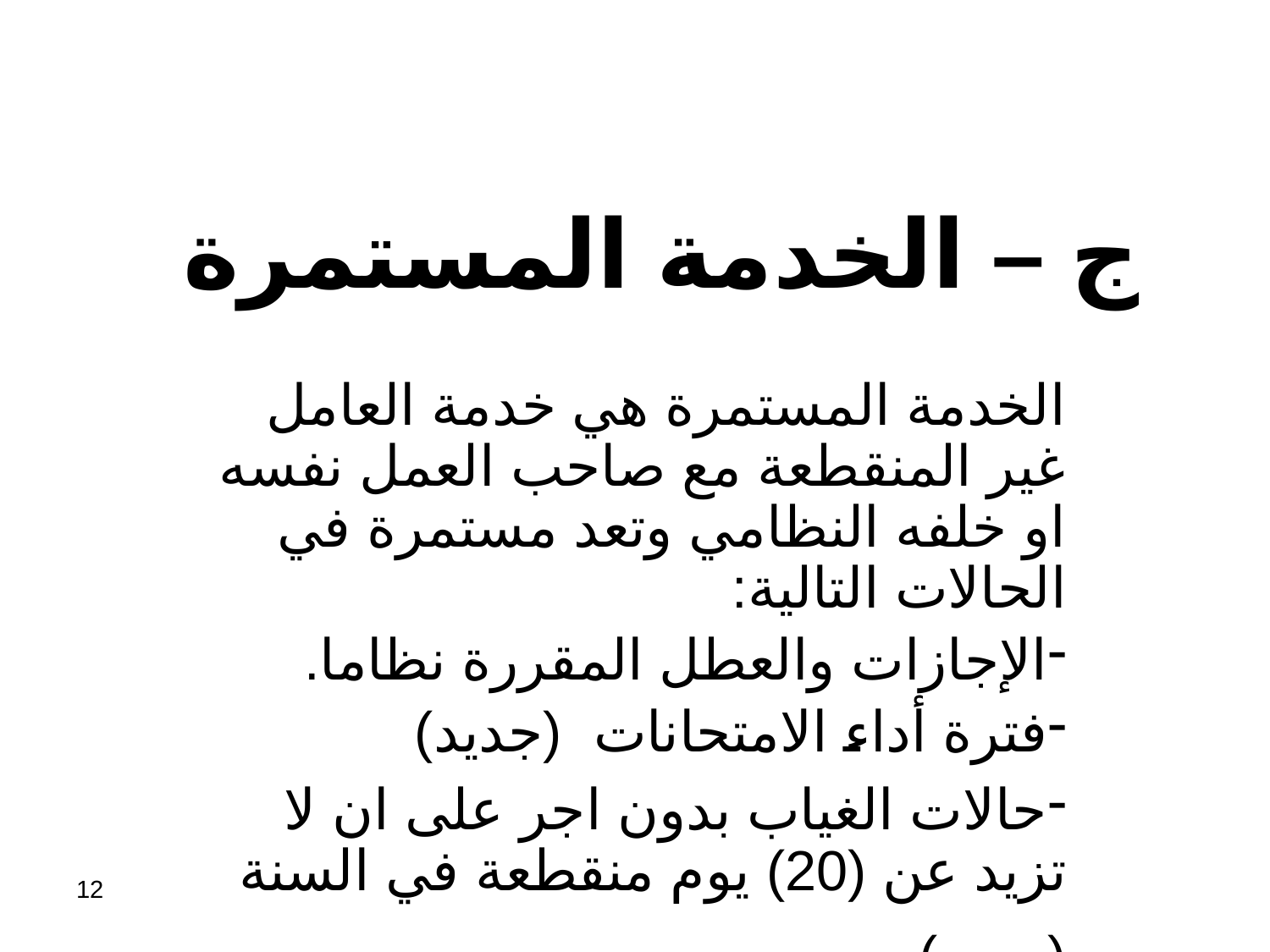

# ج – الخدمة المستمرة
الخدمة المستمرة هي خدمة العامل غير المنقطعة مع صاحب العمل نفسه او خلفه النظامي وتعد مستمرة في الحالات التالية:
الإجازات والعطل المقررة نظاما.
فترة أداء الامتحانات  (جديد)
حالات الغياب بدون اجر على ان لا تزيد عن (20) يوم منقطعة في السنة (جديد)

12